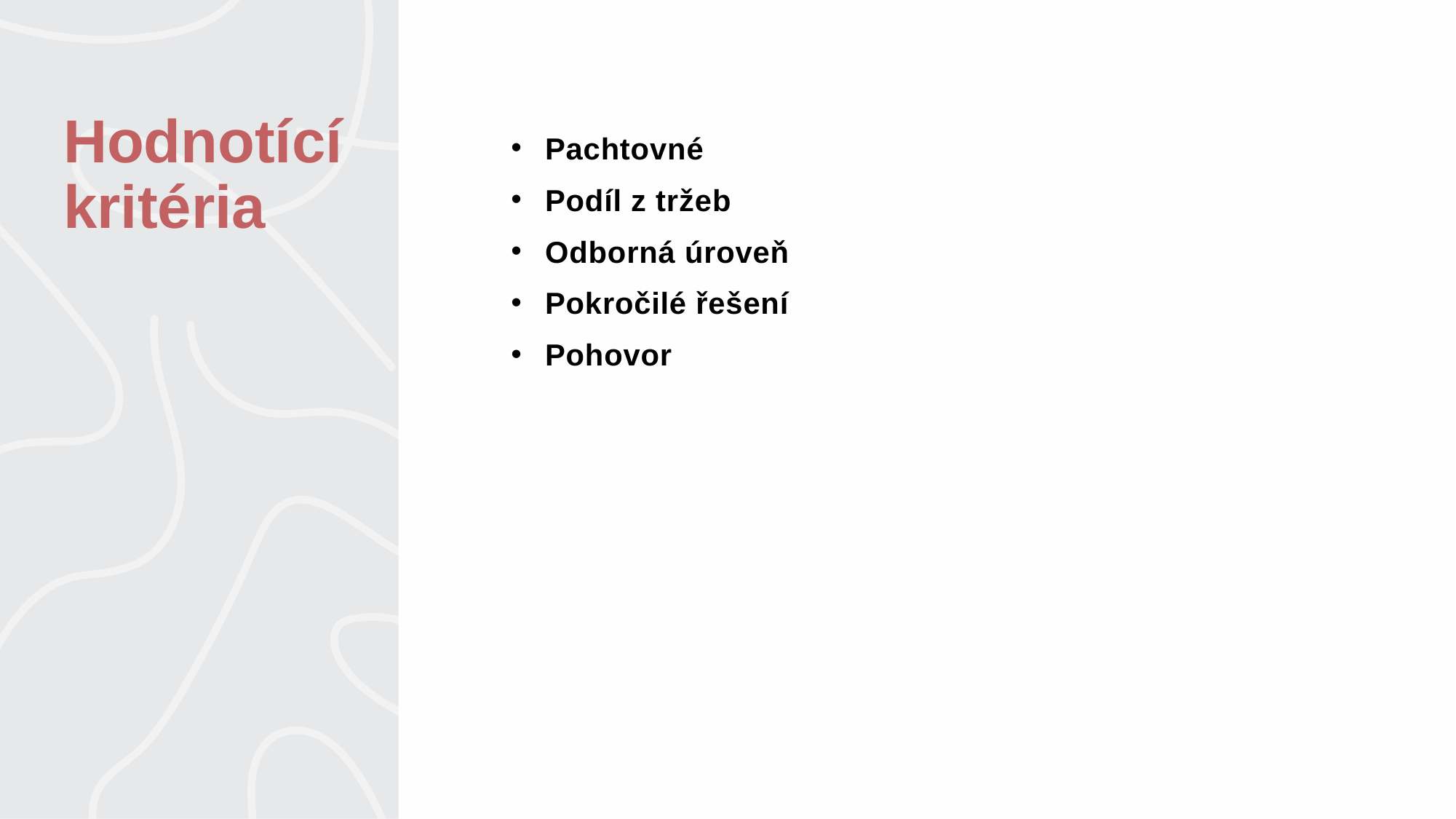

# Hodnotící kritéria
Pachtovné
Podíl z tržeb
Odborná úroveň
Pokročilé řešení
Pohovor